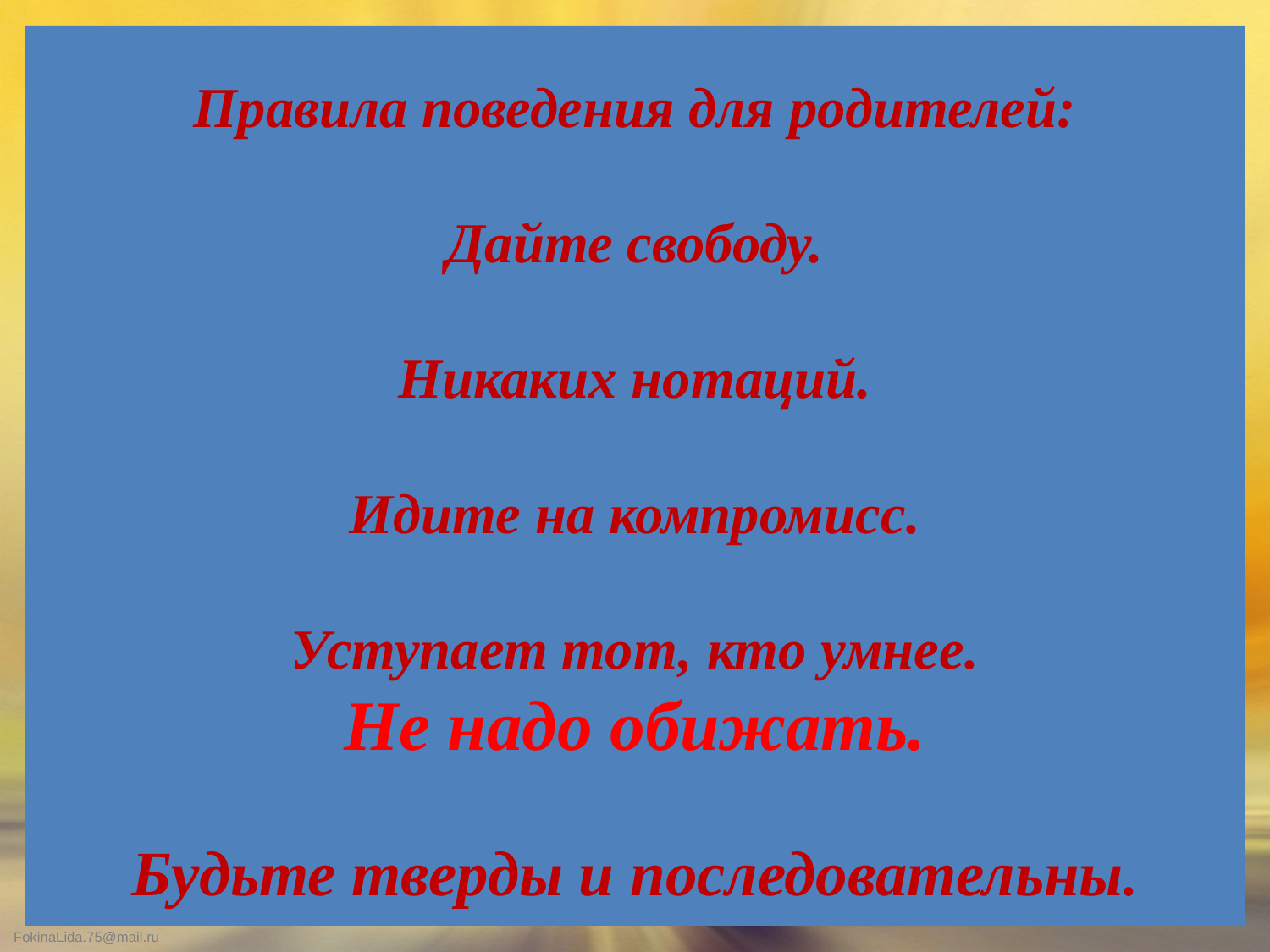

# Правила поведения для родителей: Дайте свободу. Никаких нотаций. Идите на компромисс. Уступает тот, кто умнее. Не надо обижать. Будьте тверды и последовательны.